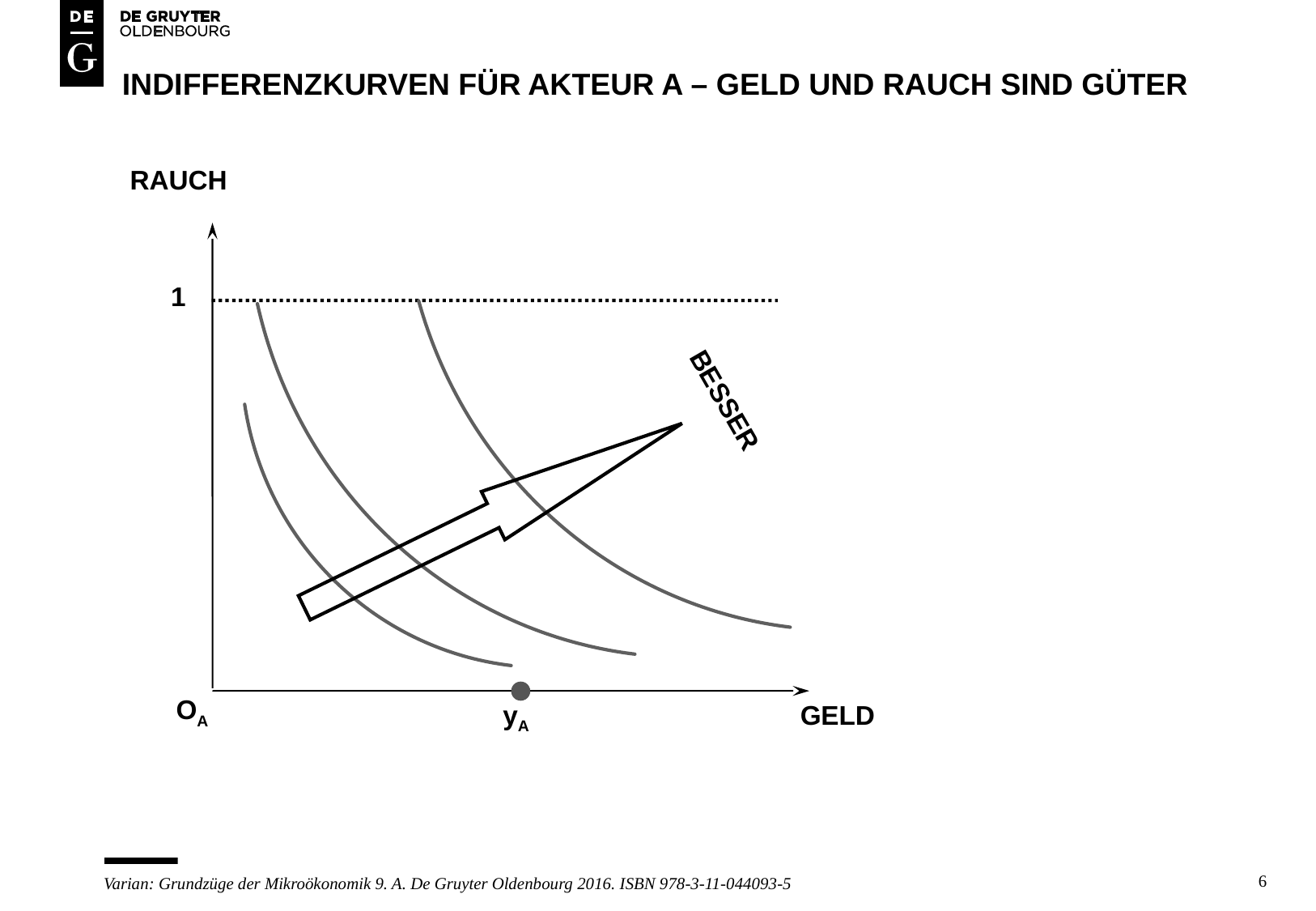

# Indifferenzkurven für akteur a – geld und rauch sind güter

RAUCH

1

BESSER

OA

yA
GELD
6
Varian: Grundzüge der Mikroökonomik 9. A. De Gruyter Oldenbourg 2016. ISBN 978-3-11-044093-5